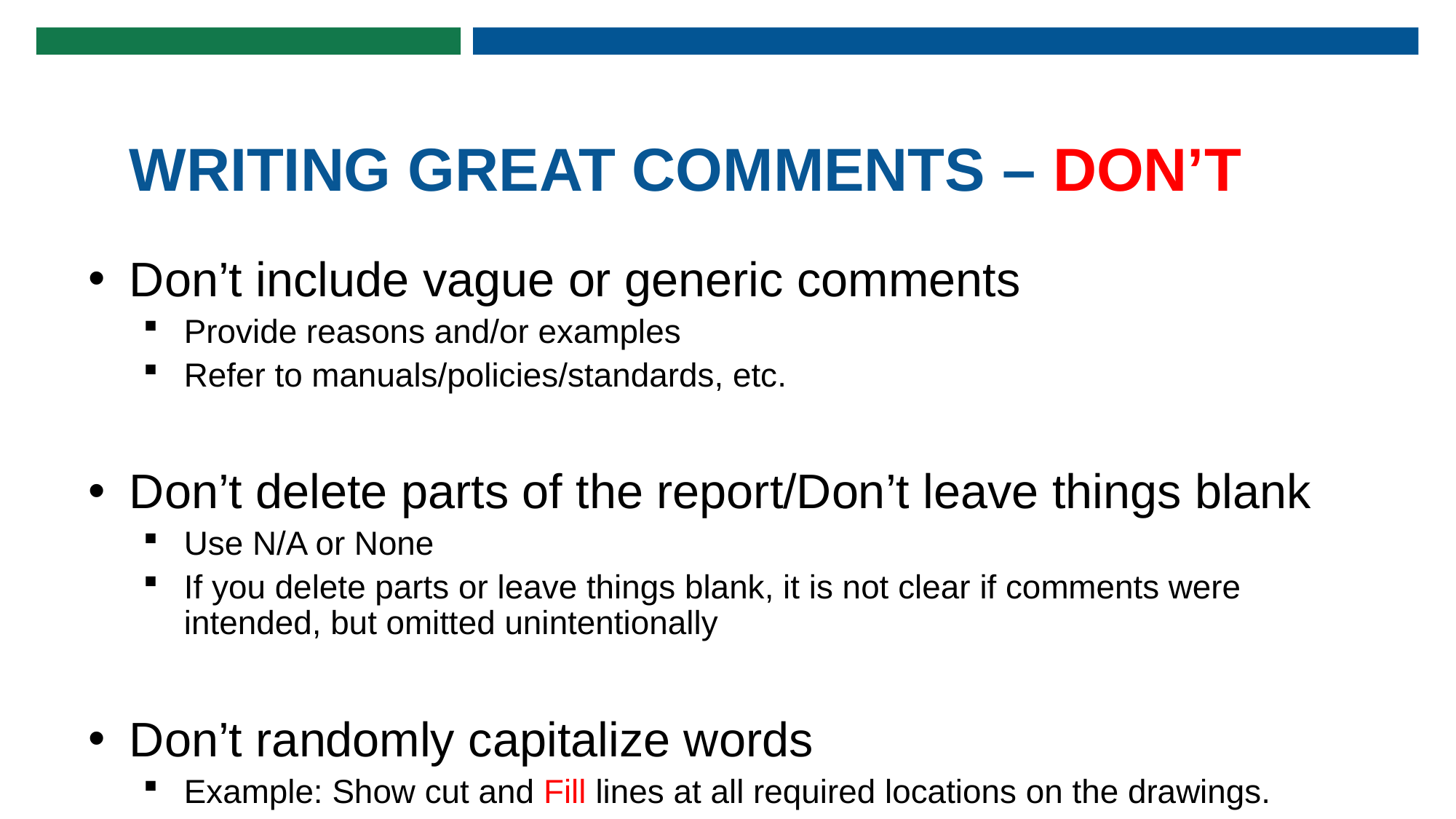

# WRITING GREAT COMMENTS – DON’T
Don’t include vague or generic comments
Provide reasons and/or examples
Refer to manuals/policies/standards, etc.

Don’t delete parts of the report/Don’t leave things blank
Use N/A or None
If you delete parts or leave things blank, it is not clear if comments were intended, but omitted unintentionally

Don’t randomly capitalize words
Example: Show cut and Fill lines at all required locations on the drawings.